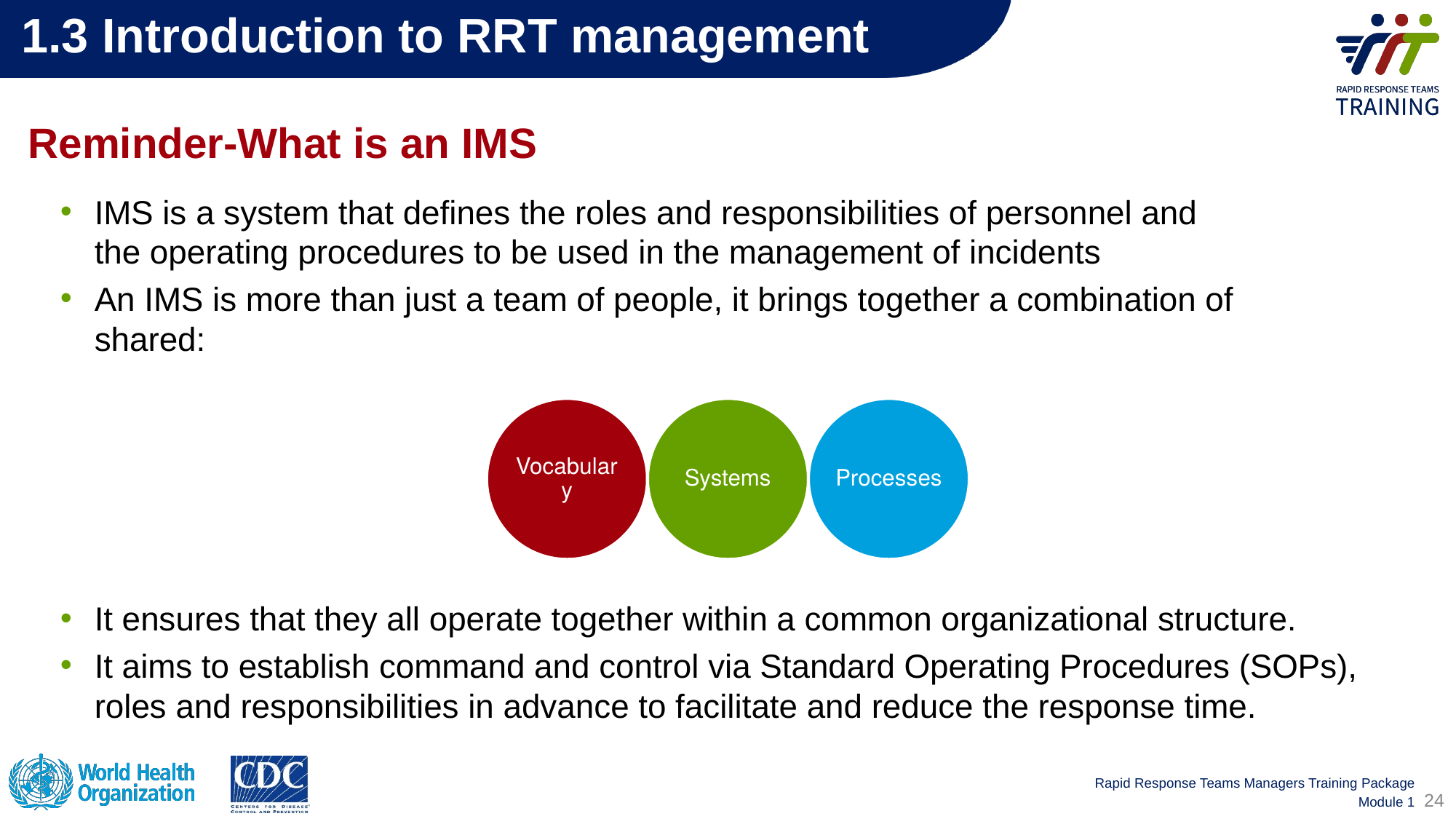

1.3 Introduction to RRT management
Reminder-What is an IMS
IMS is a system that defines the roles and responsibilities of personnel and the operating procedures to be used in the management of incidents
An IMS is more than just a team of people, it brings together a combination of shared:

It ensures that they all operate together within a common organizational structure.
It aims to establish command and control via Standard Operating Procedures (SOPs), roles and responsibilities in advance to facilitate and reduce the response time.

Vocabulary
Systems
Processes
24